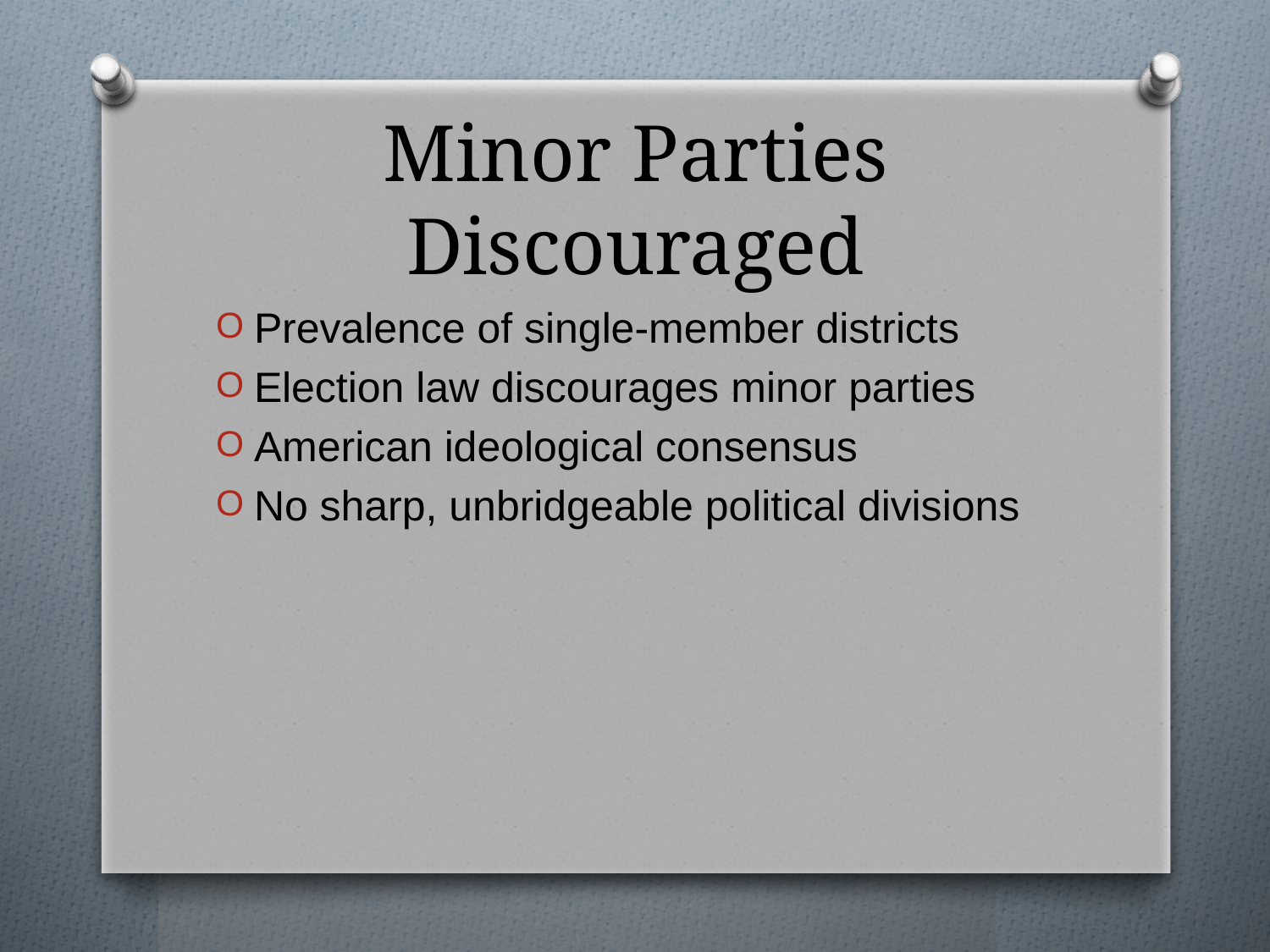

# Minor Parties Discouraged
Prevalence of single-member districts
Election law discourages minor parties
American ideological consensus
No sharp, unbridgeable political divisions